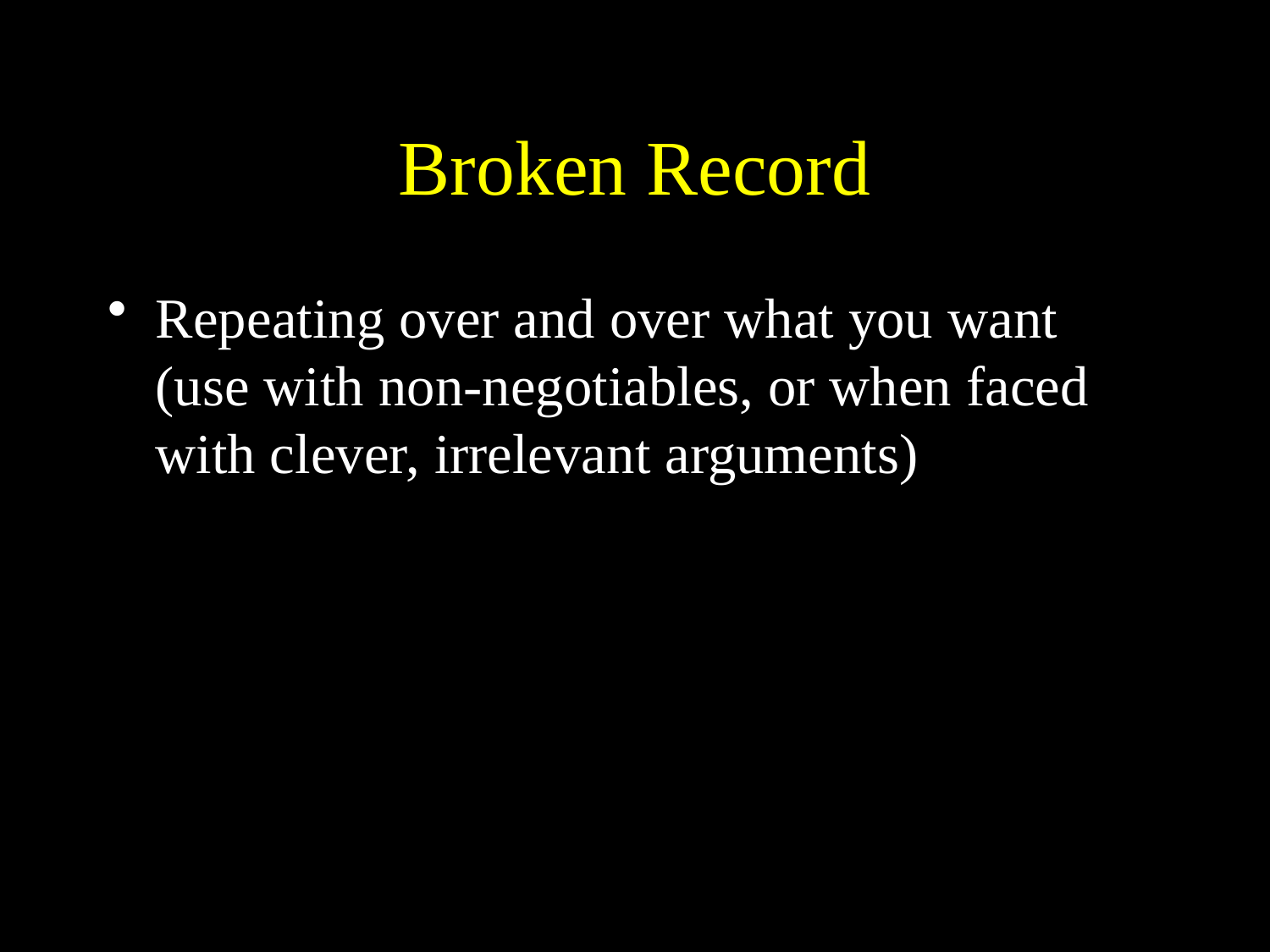

# Broken Record
Repeating over and over what you want (use with non-negotiables, or when faced with clever, irrelevant arguments)